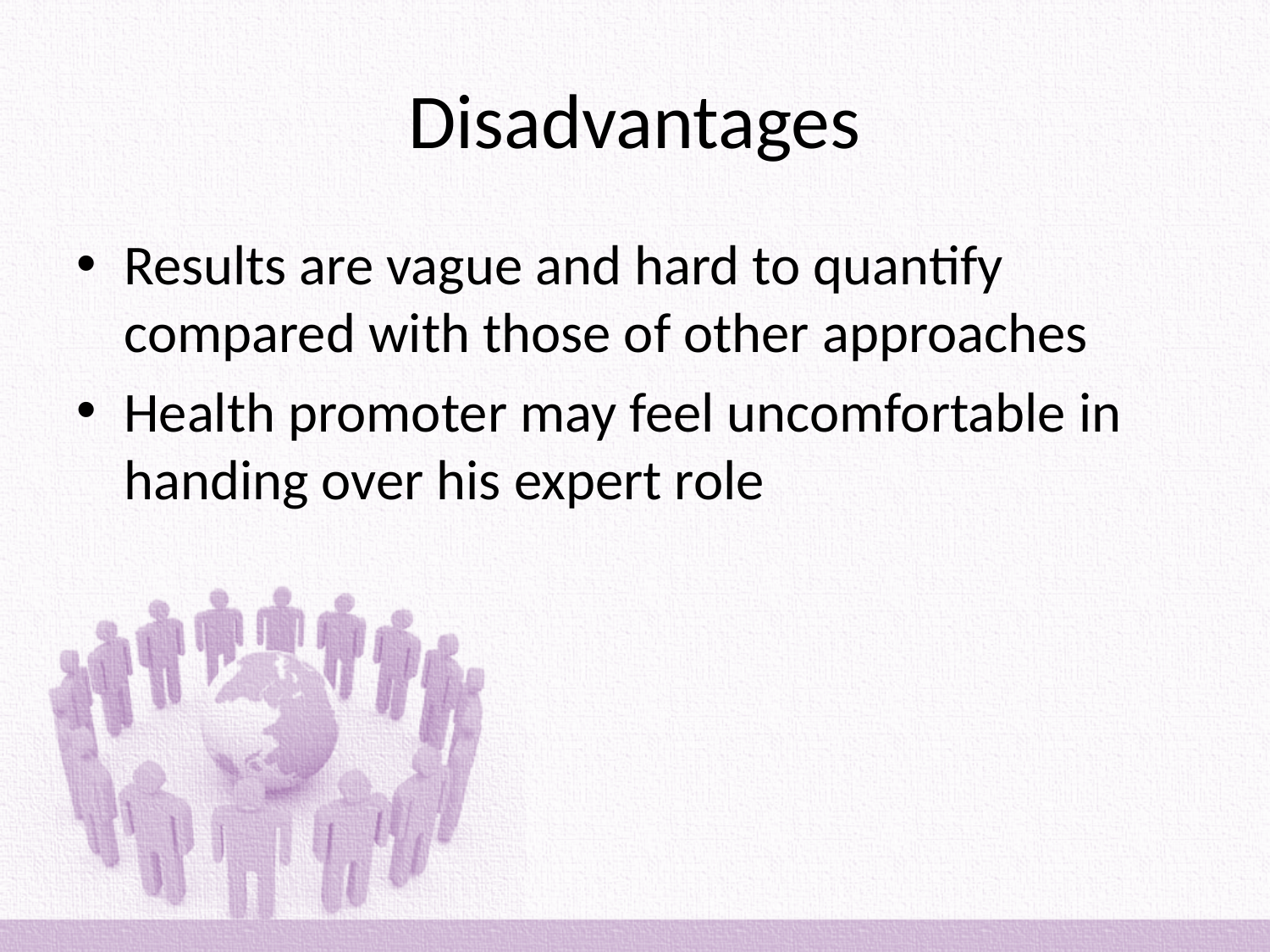

# Disadvantages
Results are vague and hard to quantify compared with those of other approaches
Health promoter may feel uncomfortable in handing over his expert role